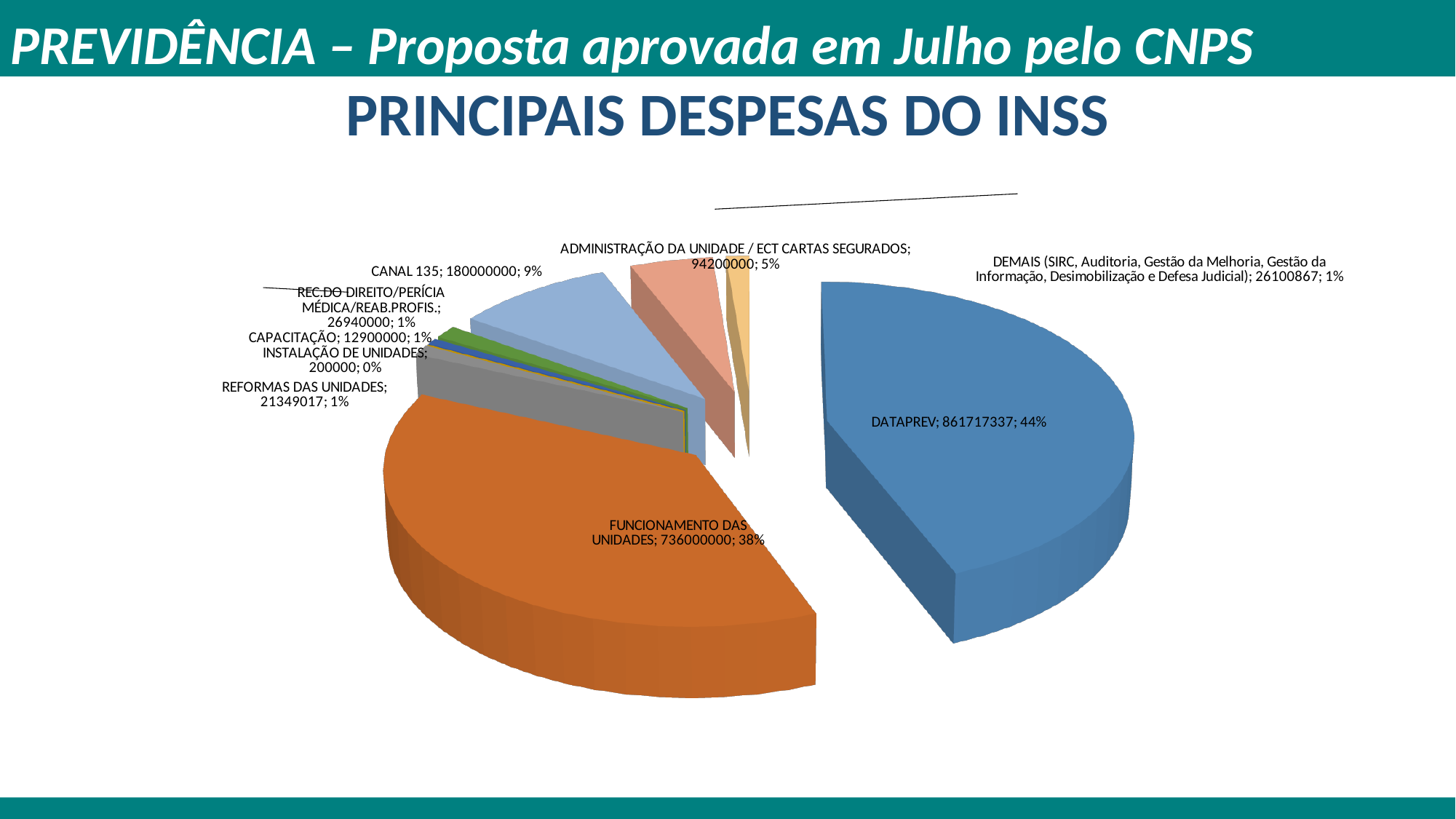

PREVIDÊNCIA – Proposta aprovada em Julho pelo CNPS
PRINCIPAIS DESPESAS DO INSS

[unsupported chart]